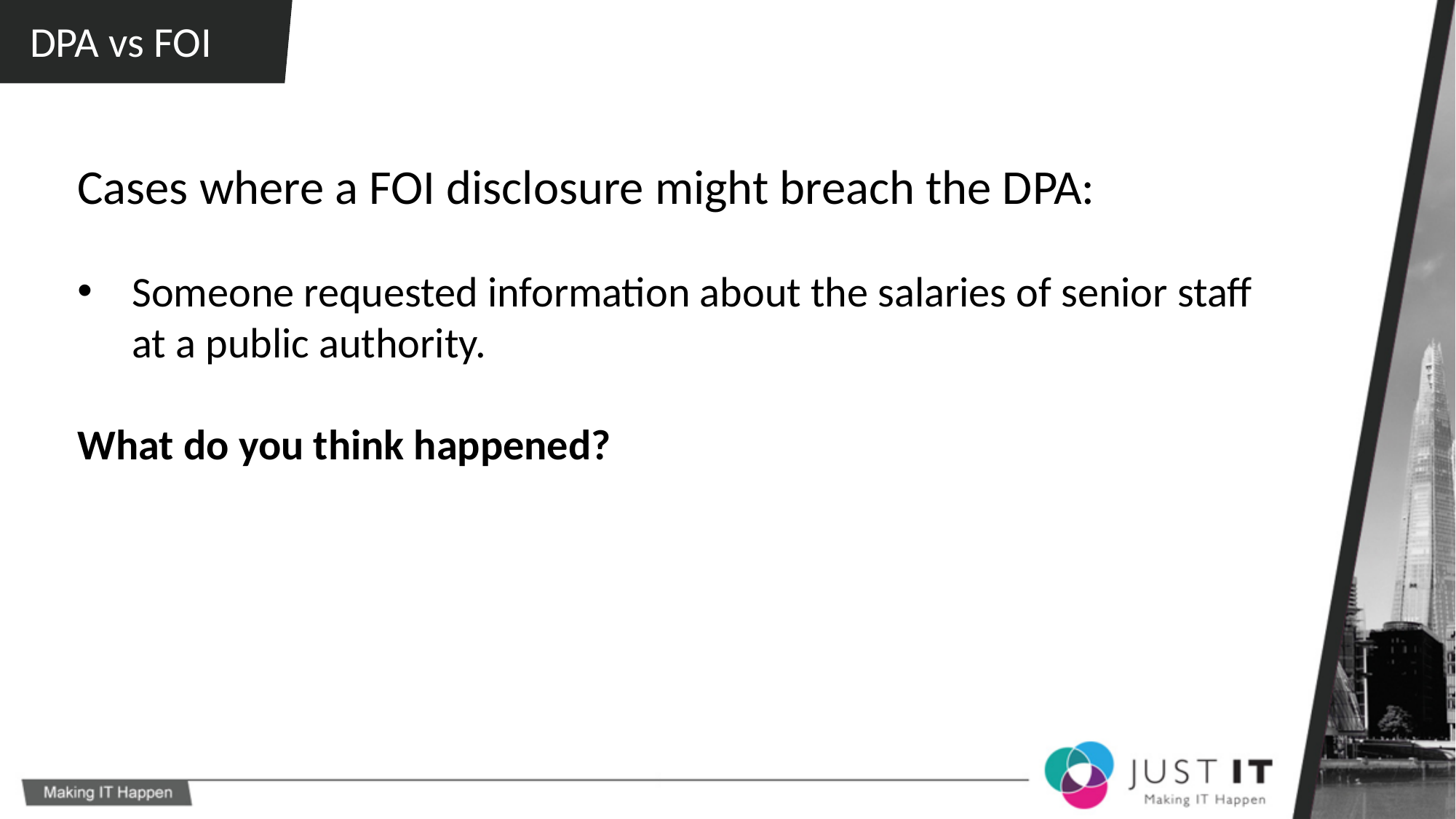

DPA vs FOI
Cases where a FOI disclosure might breach the DPA:

Someone requested information about the salaries of senior staff at a public authority.

What do you think happened?